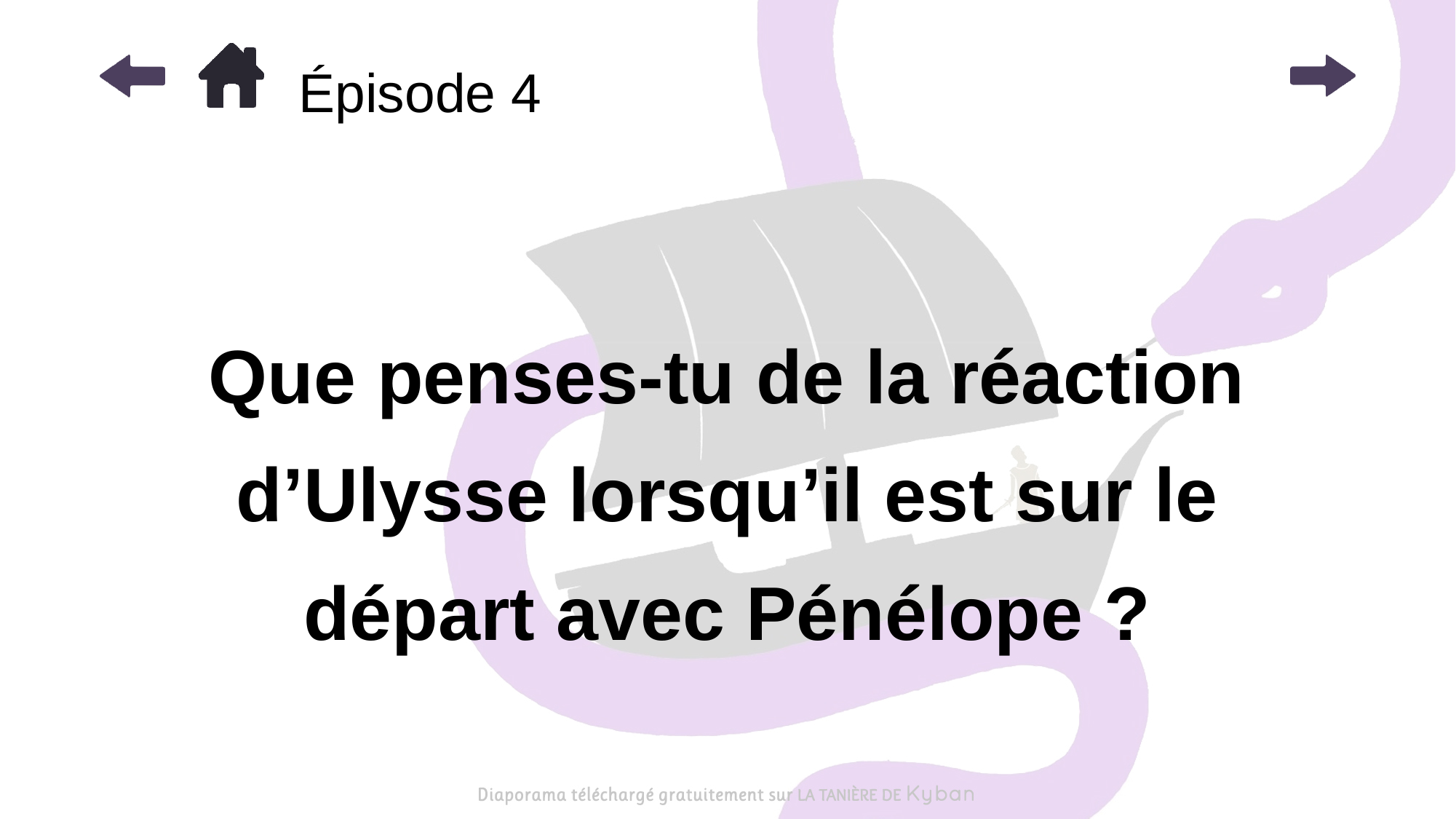

# Épisode 4
Que penses-tu de la réaction d’Ulysse lorsqu’il est sur le départ avec Pénélope ?